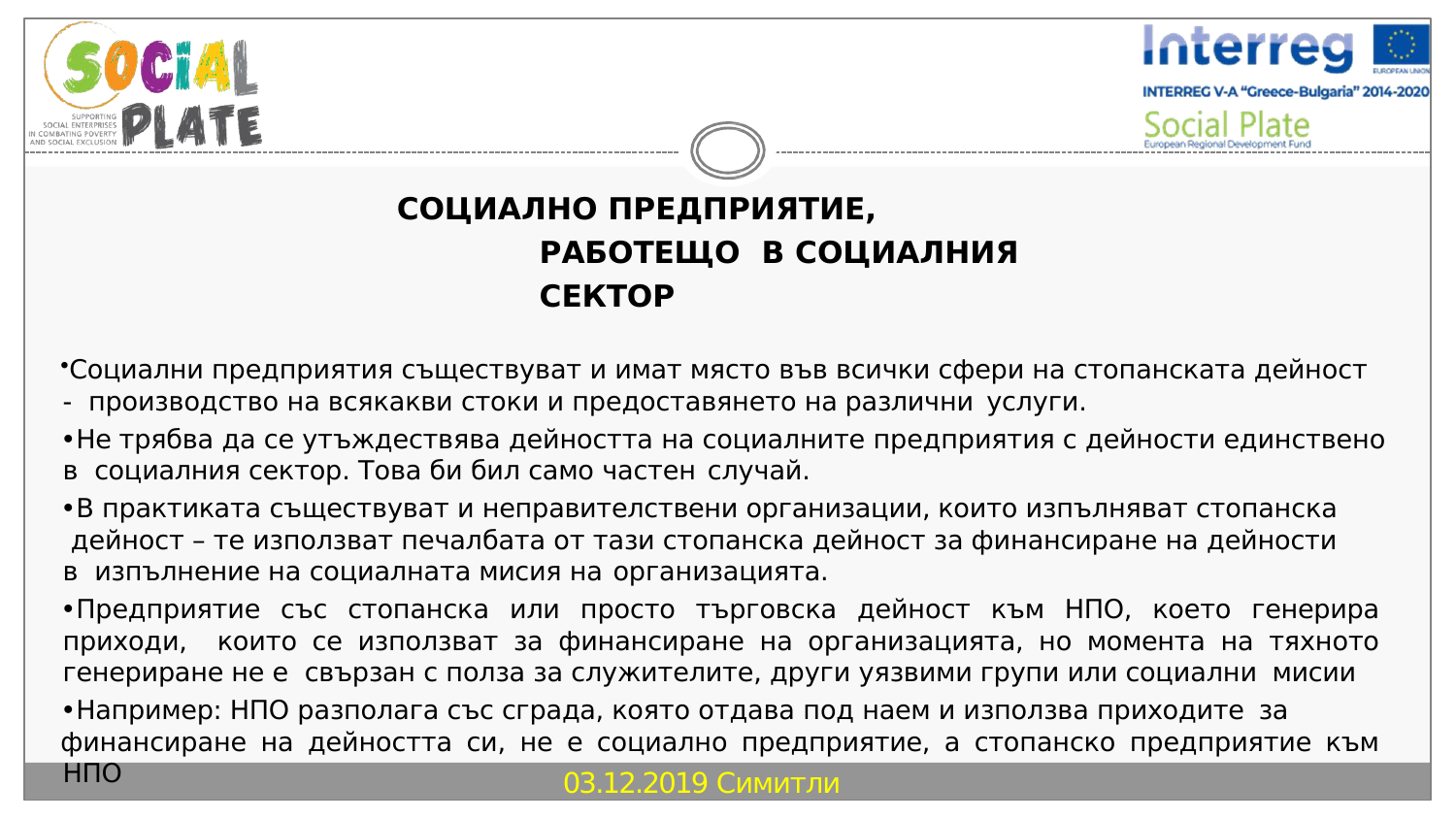

СОЦИАЛНО ПРЕДПРИЯТИЕ, РАБОТЕЩО  В СОЦИАЛНИЯ СЕКТОР

Социални предприятия съществуват и имат място във всички сфери на стопанската дейност -  производство на всякакви стоки и предоставянето на различни услуги.
•Не трябва да се утъждествява дейността на социалните предприятия с дейности единствено в  социалния сектор. Това би бил само частен случай.
•В практиката съществуват и неправителствени организации, които изпълняват стопанска  дейност – те използват печалбата от тази стопанска дейност за финансиране на дейности в  изпълнение на социалната мисия на организацията.
•Предприятие със стопанска или просто търговска дейност към НПО, което генерира приходи,  които се използват за финансиране на организацията, но момента на тяхното генериране не е  свързан с полза за служителите, други уязвими групи или социални мисии
•Например: НПО разполага със сграда, която отдава под наем и използва приходите за
финансиране на дейността си, не е социално предприятие, а стопанско предприятие към НПО
                   03.12.2019 Симитли